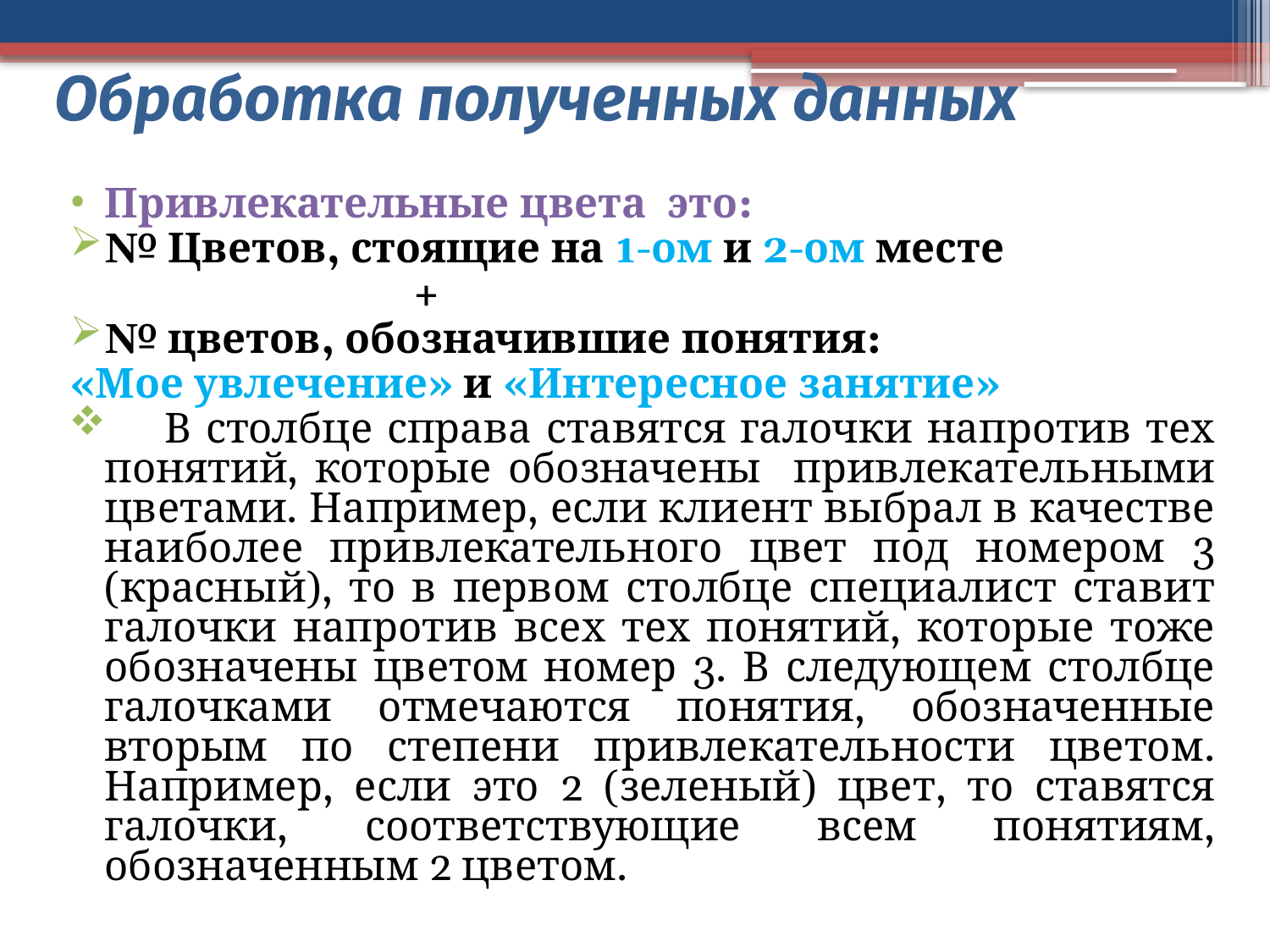

# Обработка полученных данных

Привлекательные цвета  это:
№ Цветов, стоящие на 1-ом и 2-ом месте
			                             +
№ цветов, обозначившие понятия:
«Мое увлечение» и «Интересное занятие»
    В столбце справа ставятся галочки напротив тех понятий, которые обозначены  привлекательными цветами. Например, если клиент выбрал в качестве наиболее привлекательного цвет под номером 3 (красный), то в первом столбце специалист ставит галочки напротив всех тех понятий, которые тоже обозначены цветом номер 3. В следующем столбце галочками отмечаются понятия, обозначенные вторым по степени привлекательности цветом. Например, если это 2 (зеленый) цвет, то ставятся галочки, соответствующие всем понятиям, обозначенным 2 цветом.